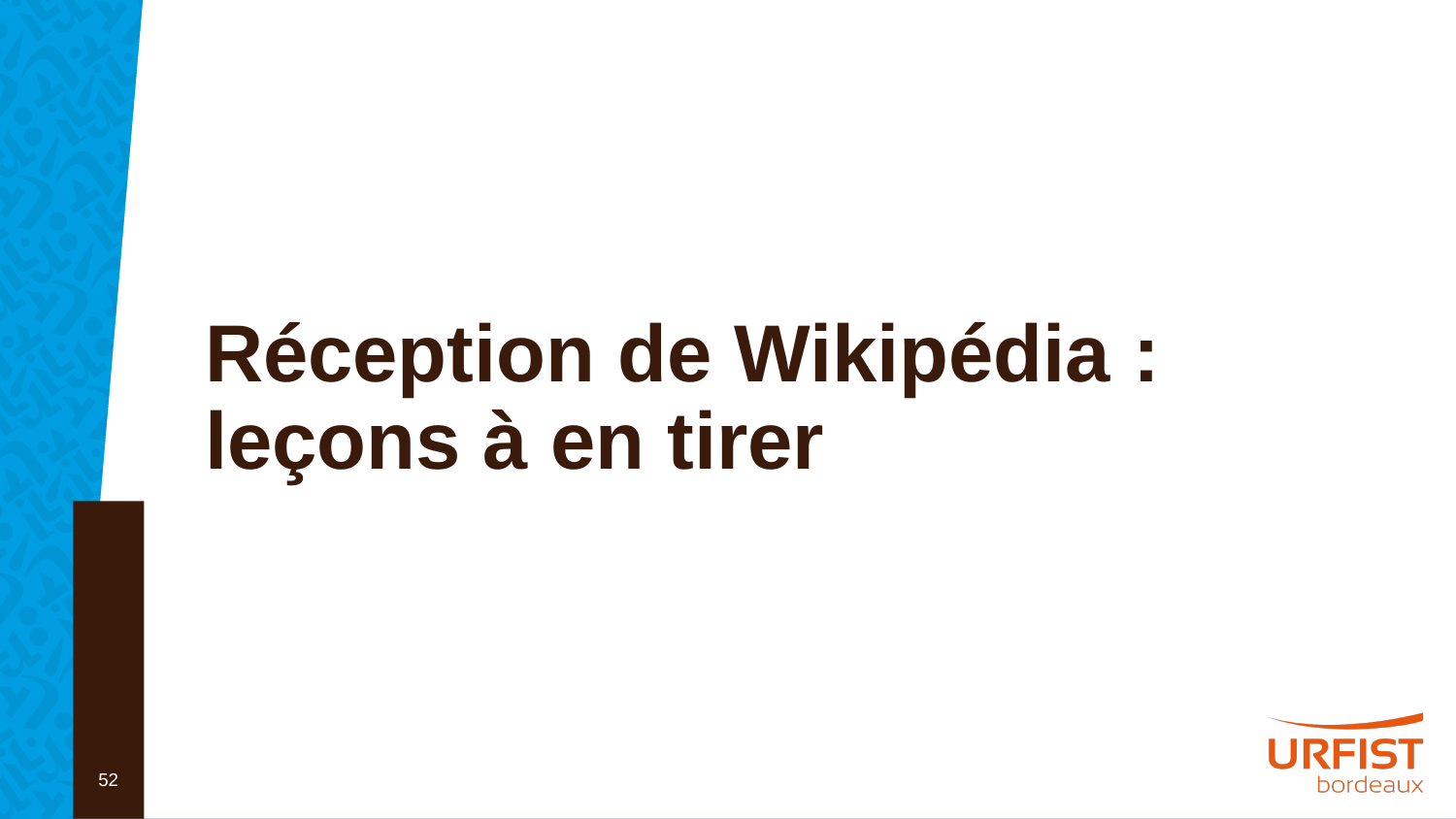

# Réception de Wikipédia : leçons à en tirer
52